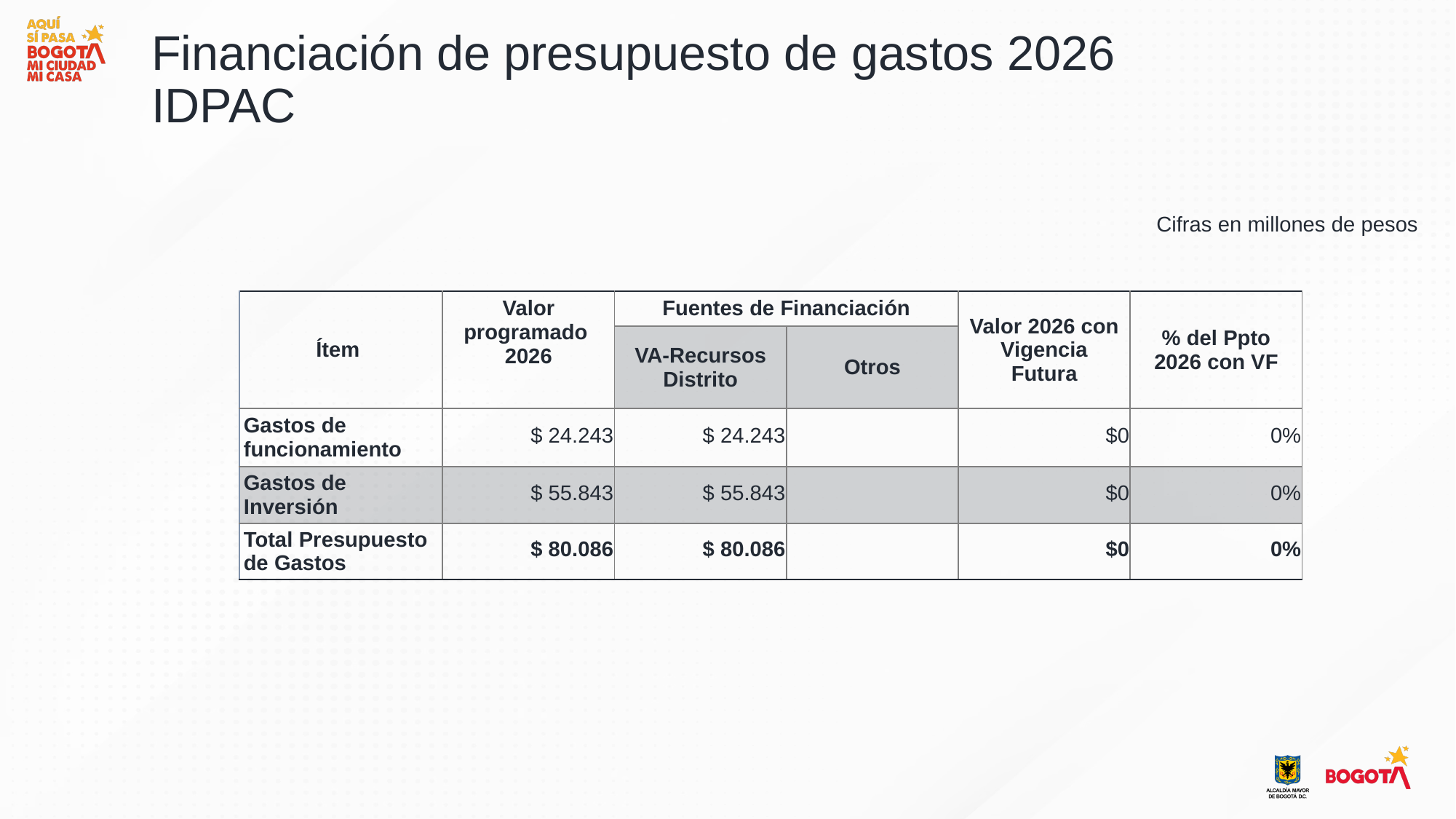

# Financiación de presupuesto de gastos 2026 IDPAC
Cifras en millones de pesos
| Ítem | Valor programado 2026 | Fuentes de Financiación |  | Valor 2026 con Vigencia Futura | % del Ppto 2026 con VF |
| --- | --- | --- | --- | --- | --- |
| Numero y Meta Plan de Desarrollo |  | VA-Recursos Distrito | Otros |  |  |
| Gastos de funcionamiento | $ 24.243 | $ 24.243 |  | $0 | 0% |
| Gastos de Inversión | $ 55.843 | $ 55.843 |  | $0 | 0% |
| Total Presupuesto de Gastos | $ 80.086 | $ 80.086 |  | $0 | 0% |